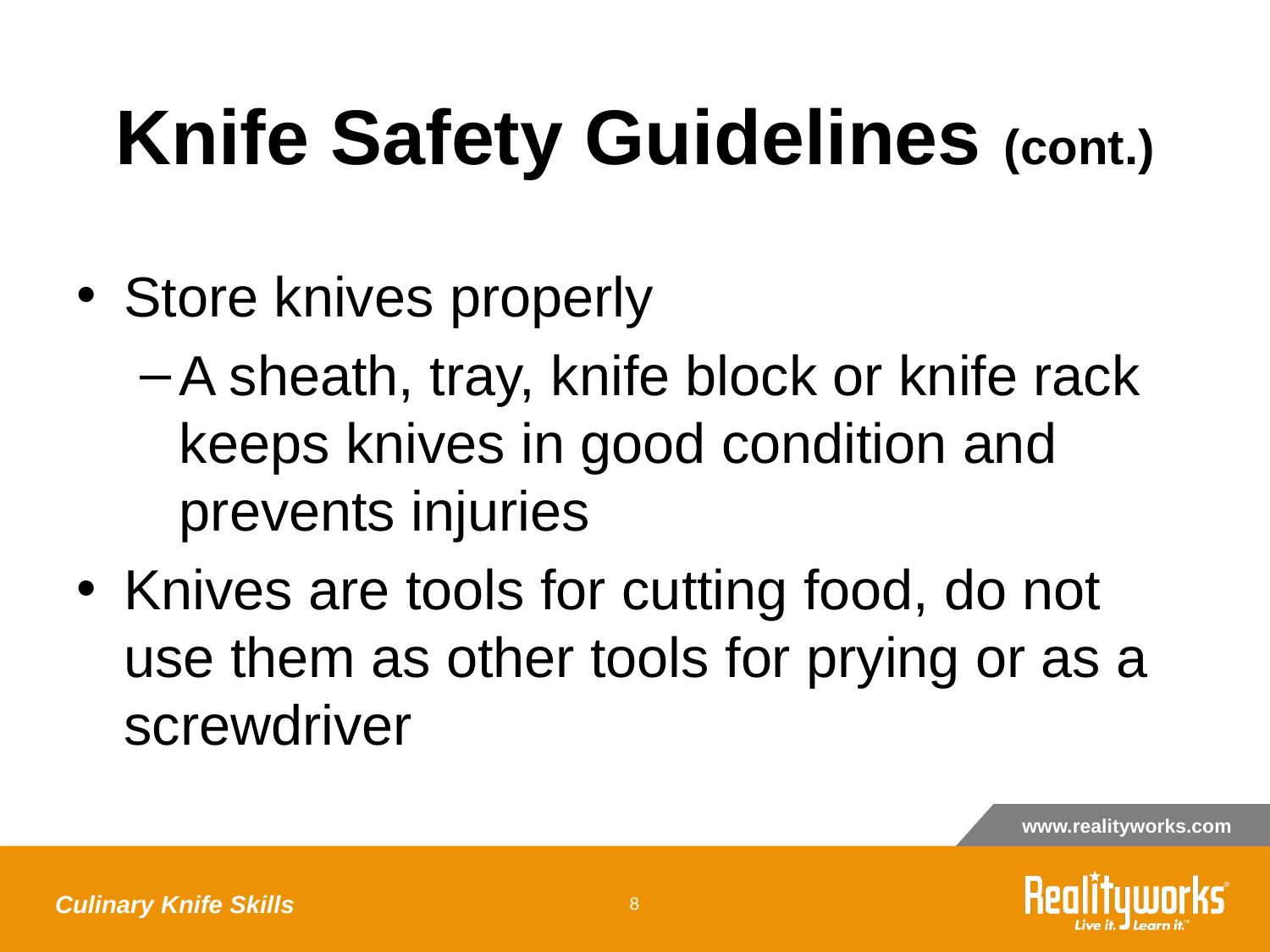

# Knife Safety Guidelines (cont.)
Store knives properly
A sheath, tray, knife block or knife rack keeps knives in good condition and prevents injuries
Knives are tools for cutting food, do not use them as other tools for prying or as a screwdriver

Culinary Knife Skills
8